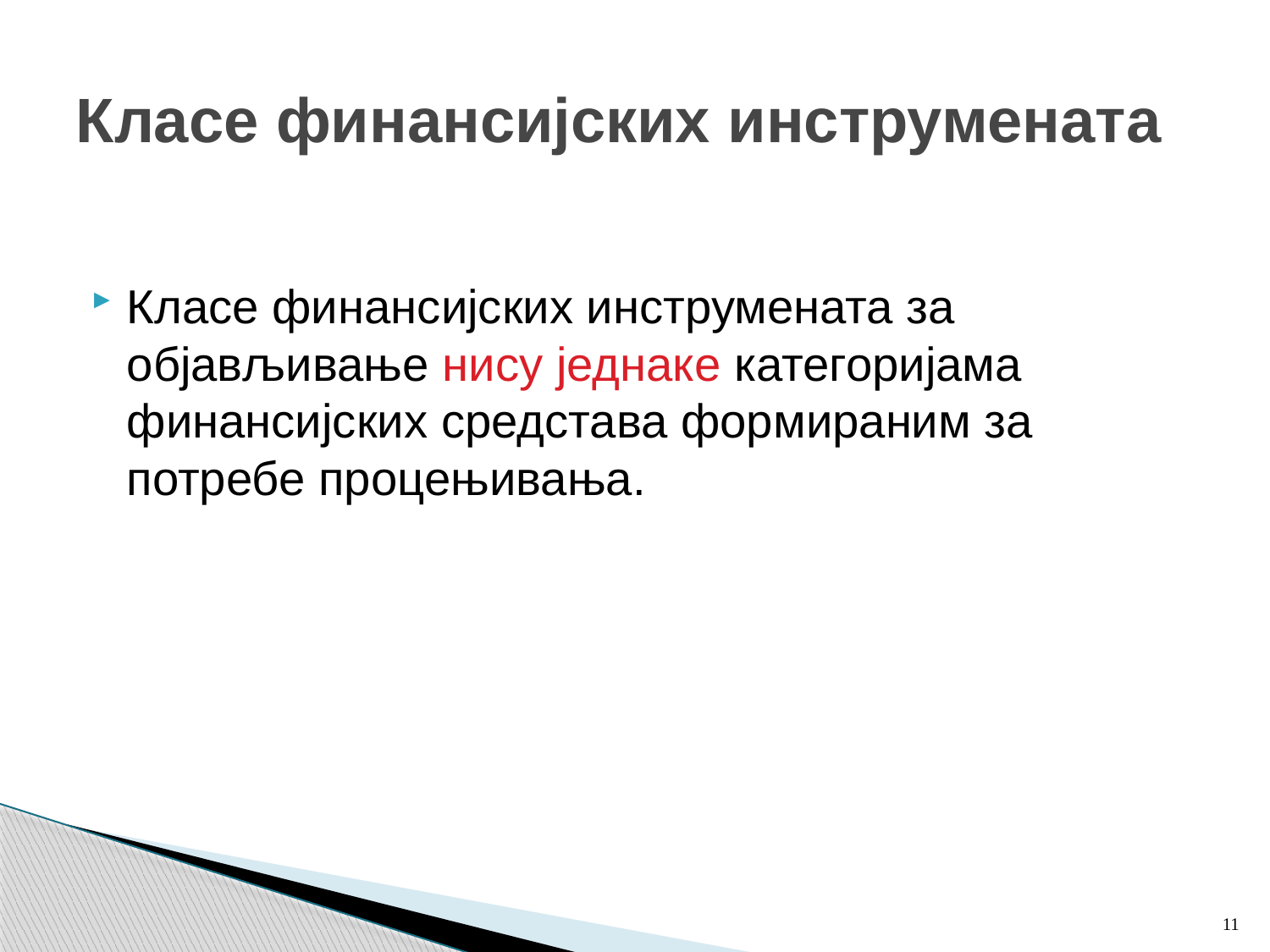

# Класе финансијских инструмената

Класе финансијских инструмената за објављивање нису једнаке категоријама финансијских средстава формираним за потребе процењивања.

11